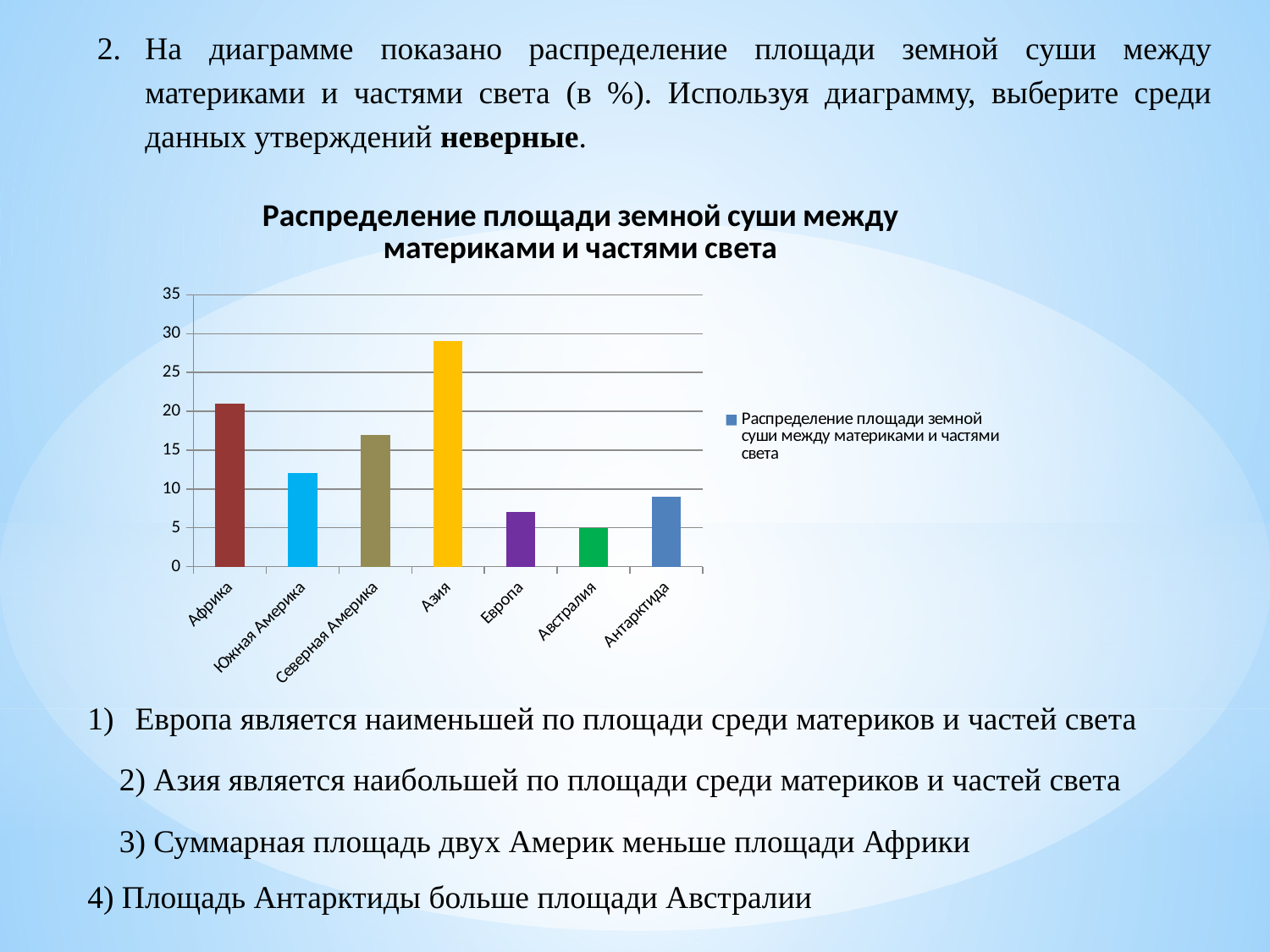

На диаграмме показано распределение площади земной суши между материками и частями света (в %). Используя диаграмму, выберите среди данных утверждений неверные.

### Chart:

| Category | Распределение площади земной суши между материками и частями света |
|---|---|
| Африка | 21.0 |
| Южная Америка | 12.0 |
| Северная Америка | 17.0 |
| Азия | 29.0 |
| Европа | 7.0 |
| Австралия | 5.0 |
| Антарктида | 9.0 |
Европа является наименьшей по площади среди материков и частей света
2) Азия является наибольшей по площади среди материков и частей света
3) Суммарная площадь двух Америк меньше площади Африки
4) Площадь Антарктиды больше площади Австралии